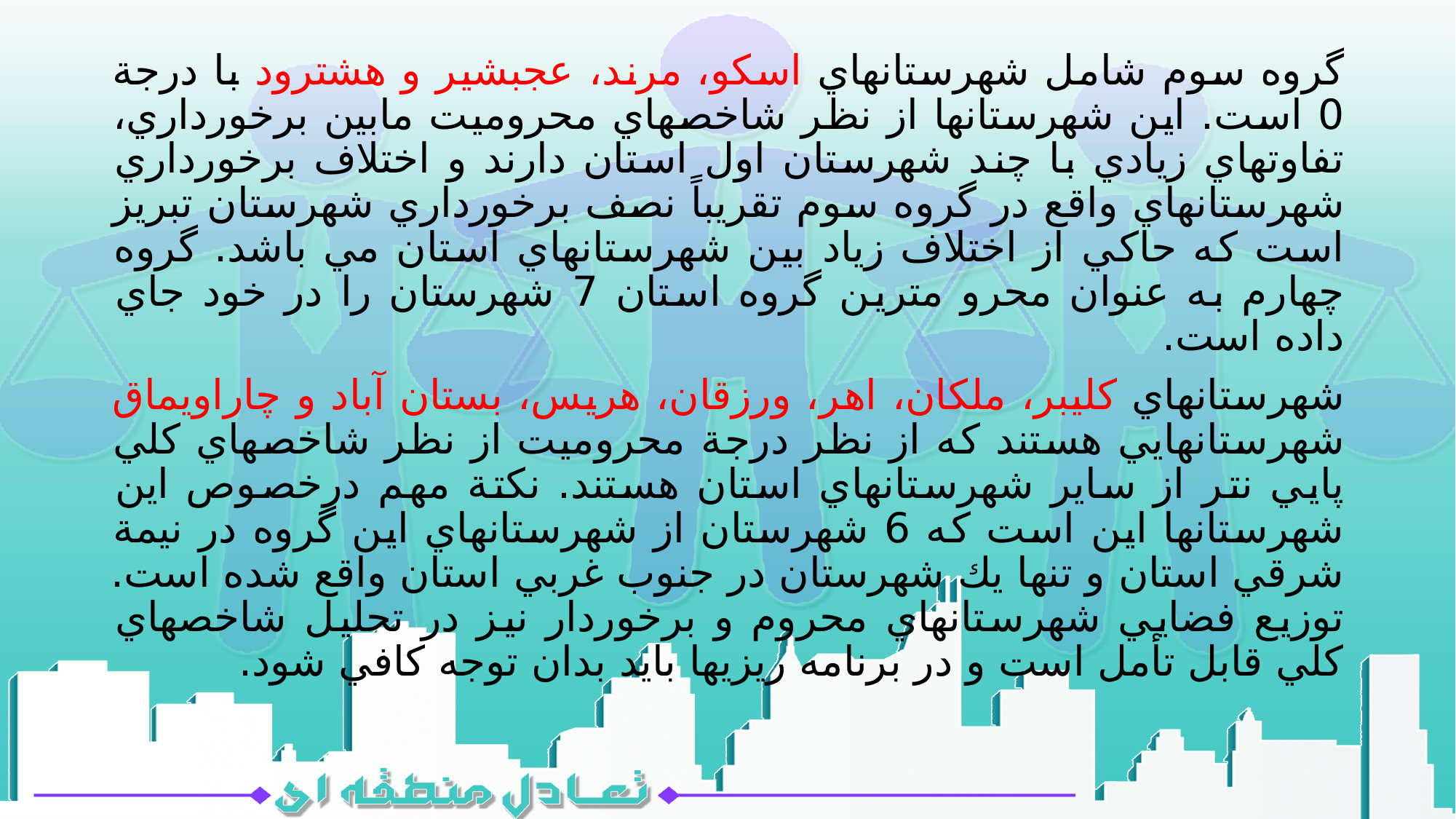

گروه سوم شامل شهرستانهاي اسكو، مرند، عجبشير و هشترود با درجة 0 است. اين شهرستانها از نظر شاخصهاي محروميت مابين برخورداري، تفاوتهاي زيادي با چند شهرستان اول استان دارند و اختلاف برخورداري شهرستانهاي واقع در گروه سوم تقريباً نصف برخورداري شهرستان تبريز است كه حاكي از اختلاف زياد بين شهرستانهاي استان مي باشد. گروه چهارم به عنوان محرو مترين گروه استان 7 شهرستان را در خود جاي داده است.
شهرستانهاي كليبر، ملكان، اهر، ورزقان، هريس، بستان آباد و چاراويماق شهرستانهايي هستند كه از نظر درجة محروميت از نظر شاخصهاي كلي پايي نتر از ساير شهرستانهاي استان هستند. نكتة مهم درخصوص اين شهرستانها اين است كه 6 شهرستان از شهرستانهاي اين گروه در نيمة شرقي استان و تنها يك شهرستان در جنوب غربي استان واقع شده است. توزيع فضايي شهرستانهاي محروم و برخوردار نيز در تحليل شاخصهاي كلي قابل تأمل است و در برنامه ريزيها بايد بدان توجه كافي شود.